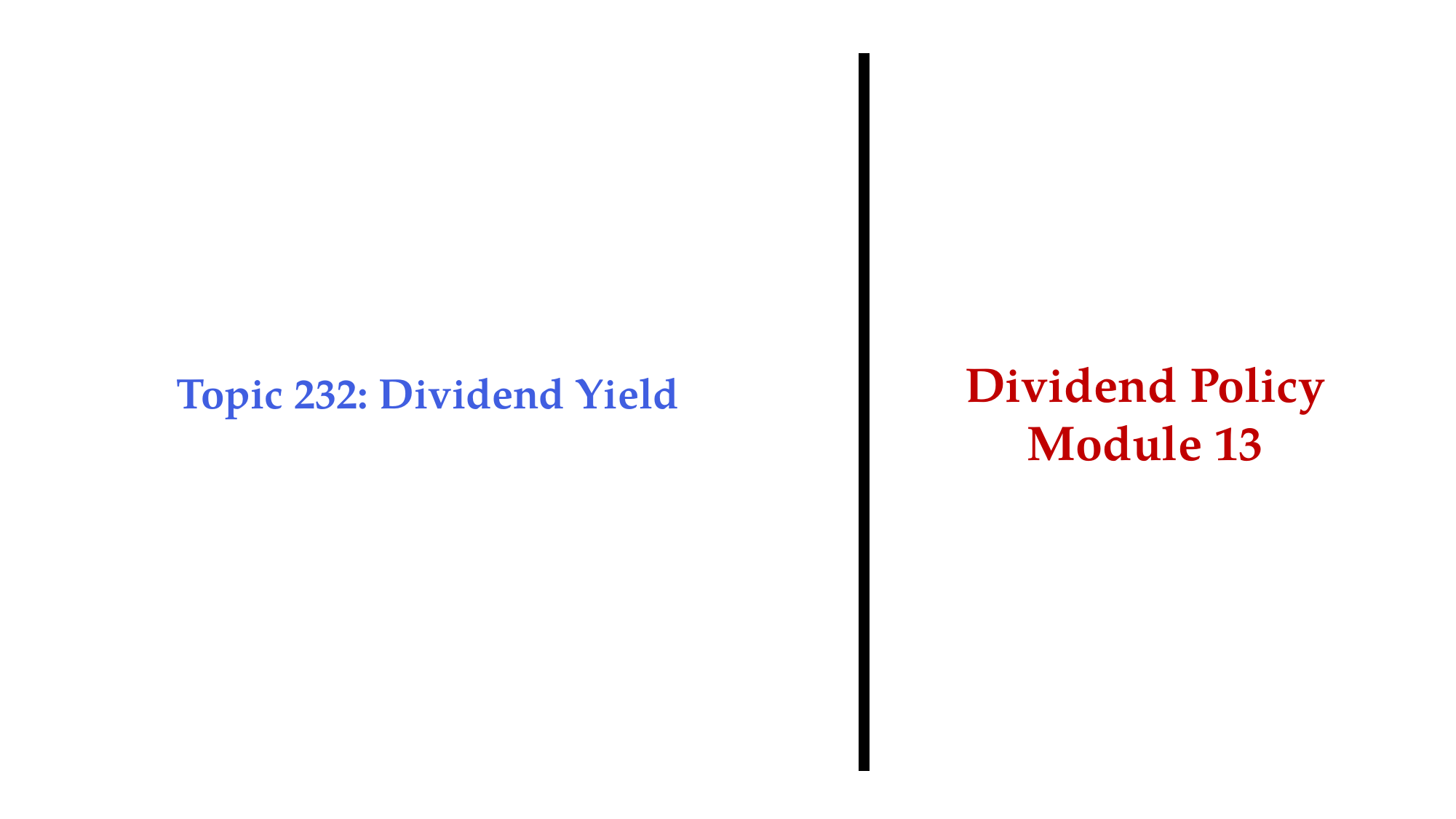

Topic 232: Dividend Yield
Dividend Policy
Module 13